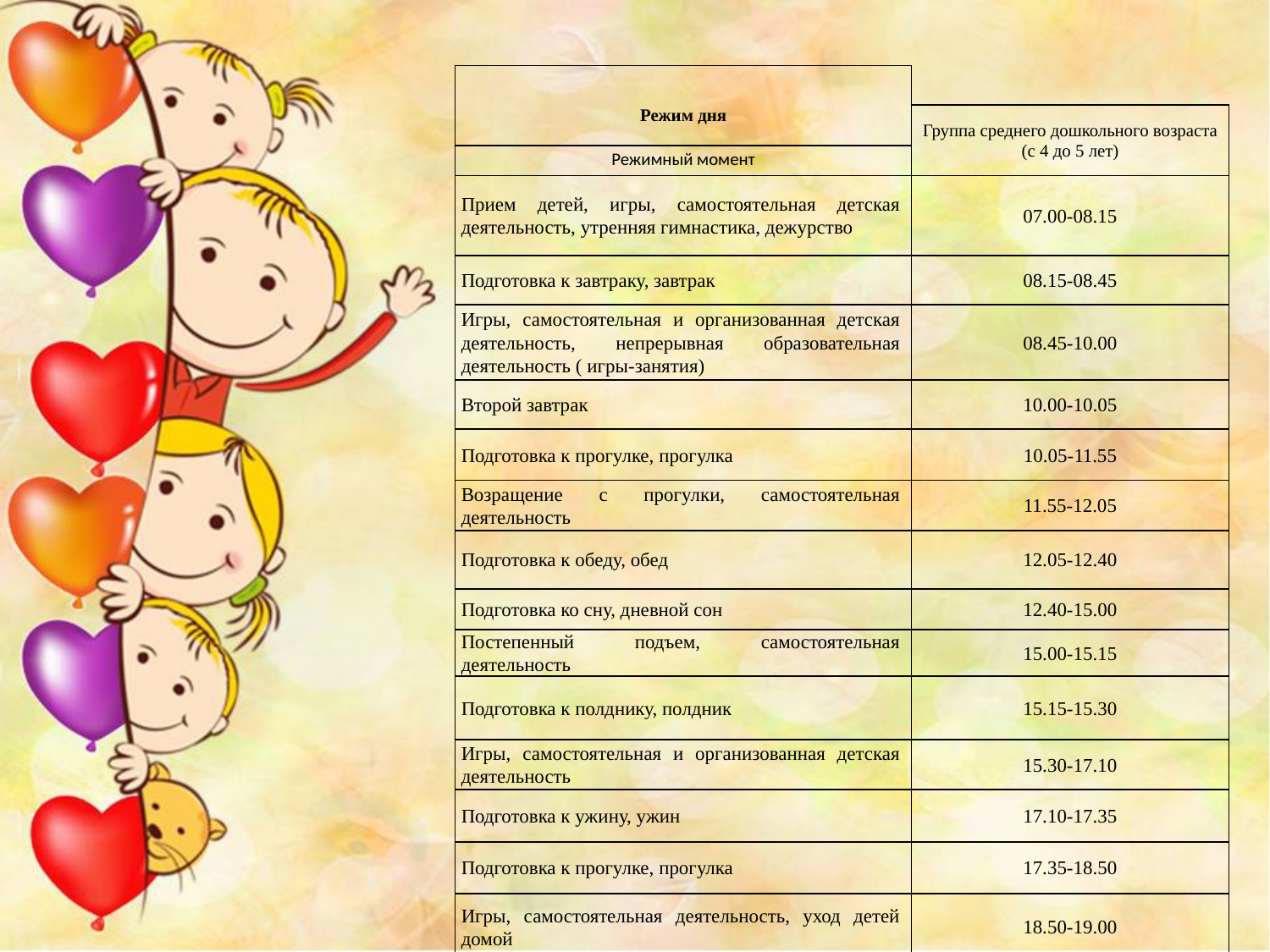

| Режим дня |  |
| --- | --- |
|  | Группа среднего дошкольного возраста (с 4 до 5 лет) |
| Режимный момент |  |
| Прием детей, игры, самостоятельная детская деятельность, утренняя гимнастика, дежурство | 07.00-08.15 |
| Подготовка к завтраку, завтрак | 08.15-08.45 |
| Игры, самостоятельная и организованная детская деятельность, непрерывная образовательная деятельность ( игры-занятия) | 08.45-10.00 |
| Второй завтрак | 10.00-10.05 |
| Подготовка к прогулке, прогулка | 10.05-11.55 |
| Возращение с прогулки, самостоятельная деятельность | 11.55-12.05 |
| Подготовка к обеду, обед | 12.05-12.40 |
| Подготовка ко сну, дневной сон | 12.40-15.00 |
| Постепенный подъем, самостоятельная деятельность | 15.00-15.15 |
| Подготовка к полднику, полдник | 15.15-15.30 |
| Игры, самостоятельная и организованная детская деятельность | 15.30-17.10 |
| Подготовка к ужину, ужин | 17.10-17.35 |
| Подготовка к прогулке, прогулка | 17.35-18.50 |
| Игры, самостоятельная деятельность, уход детей домой | 18.50-19.00 |